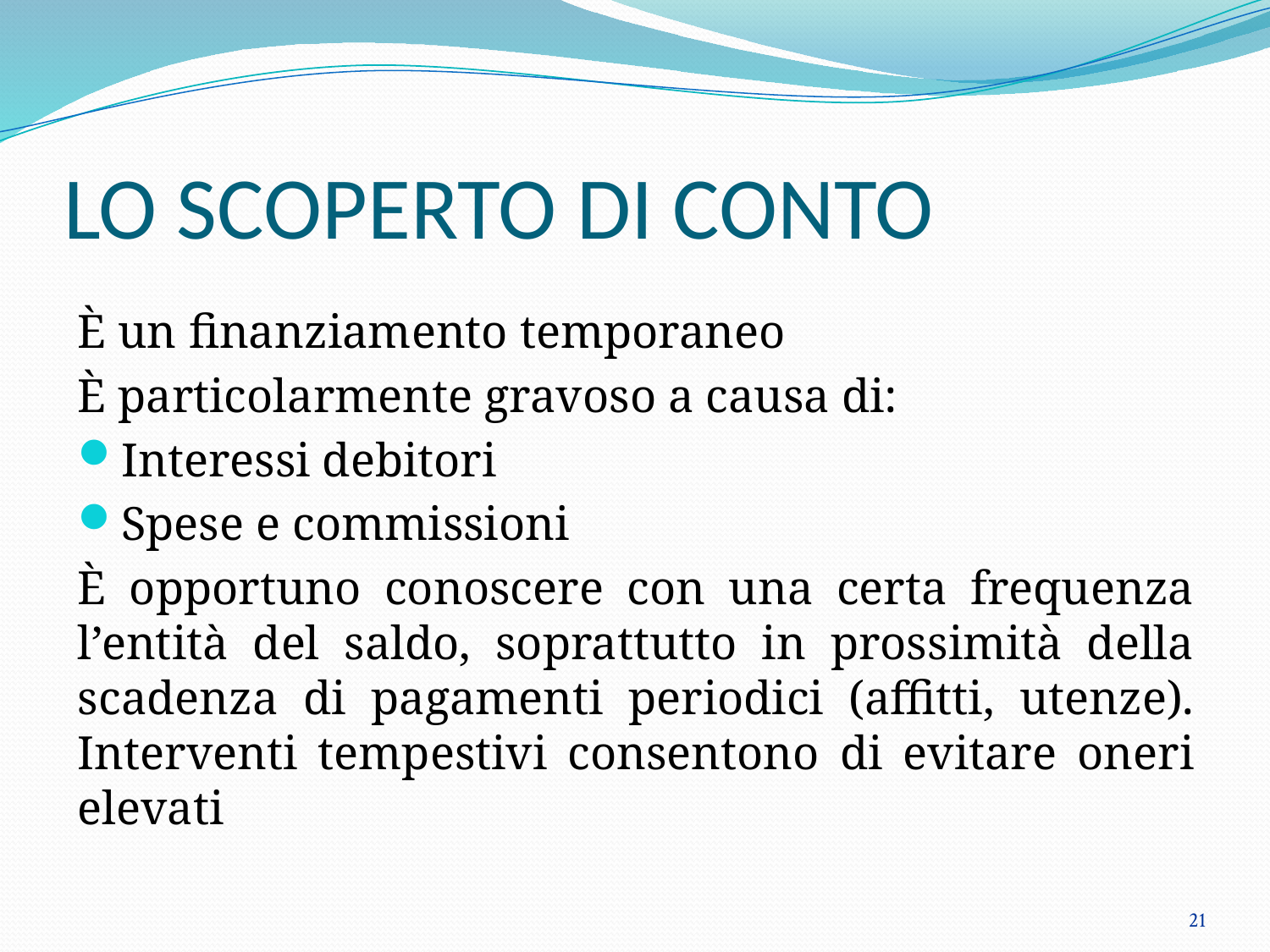

# LO SCOPERTO DI CONTO
È un finanziamento temporaneo
È particolarmente gravoso a causa di:
Interessi debitori
Spese e commissioni
È opportuno conoscere con una certa frequenza l’entità del saldo, soprattutto in prossimità della scadenza di pagamenti periodici (affitti, utenze). Interventi tempestivi consentono di evitare oneri elevati

21